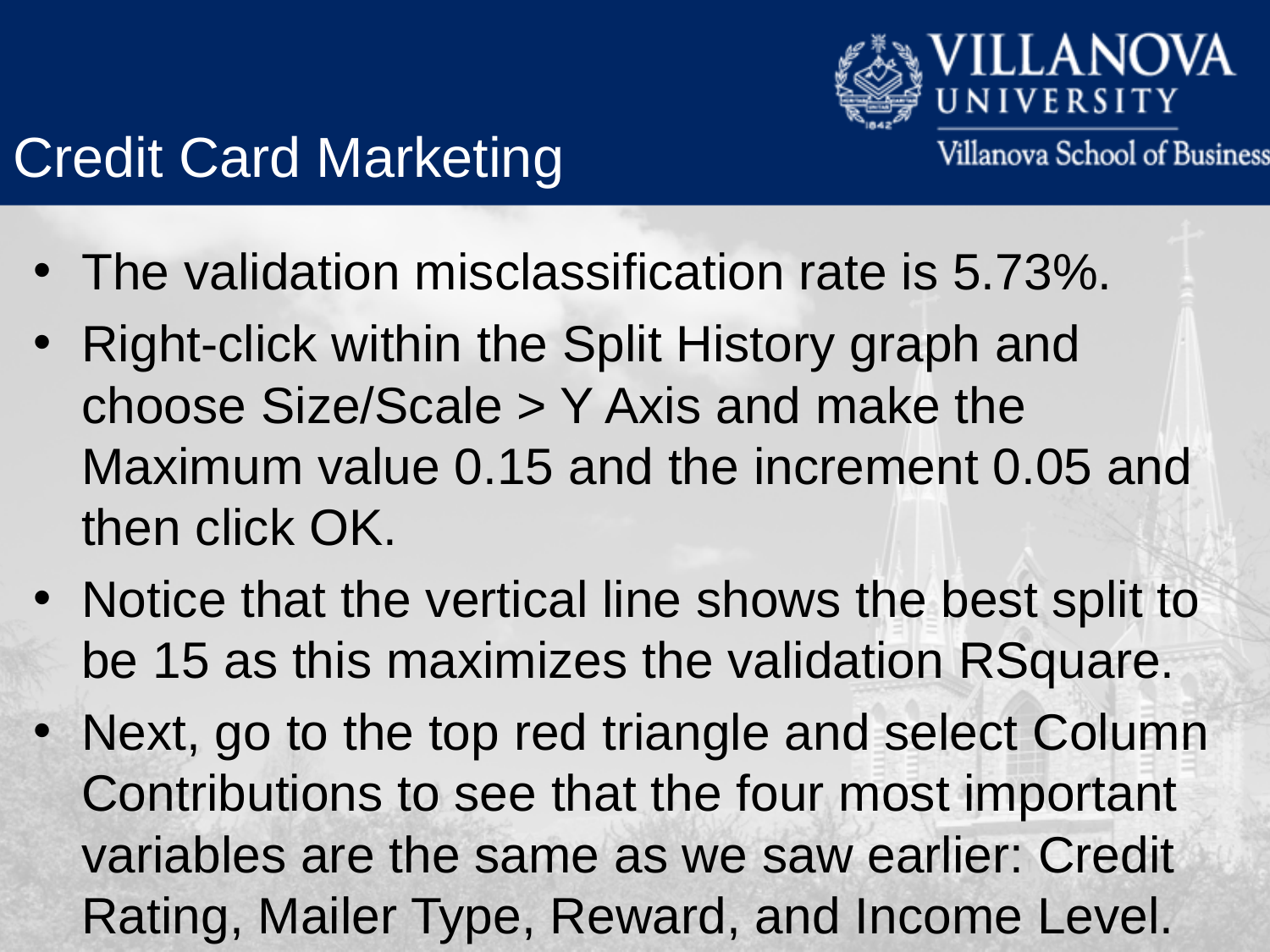

Credit Card Marketing
The validation misclassification rate is 5.73%.
Right-click within the Split History graph and choose Size/Scale > Y Axis and make the Maximum value 0.15 and the increment 0.05 and then click OK.
Notice that the vertical line shows the best split to be 15 as this maximizes the validation RSquare.
Next, go to the top red triangle and select Column Contributions to see that the four most important variables are the same as we saw earlier: Credit Rating, Mailer Type, Reward, and Income Level.